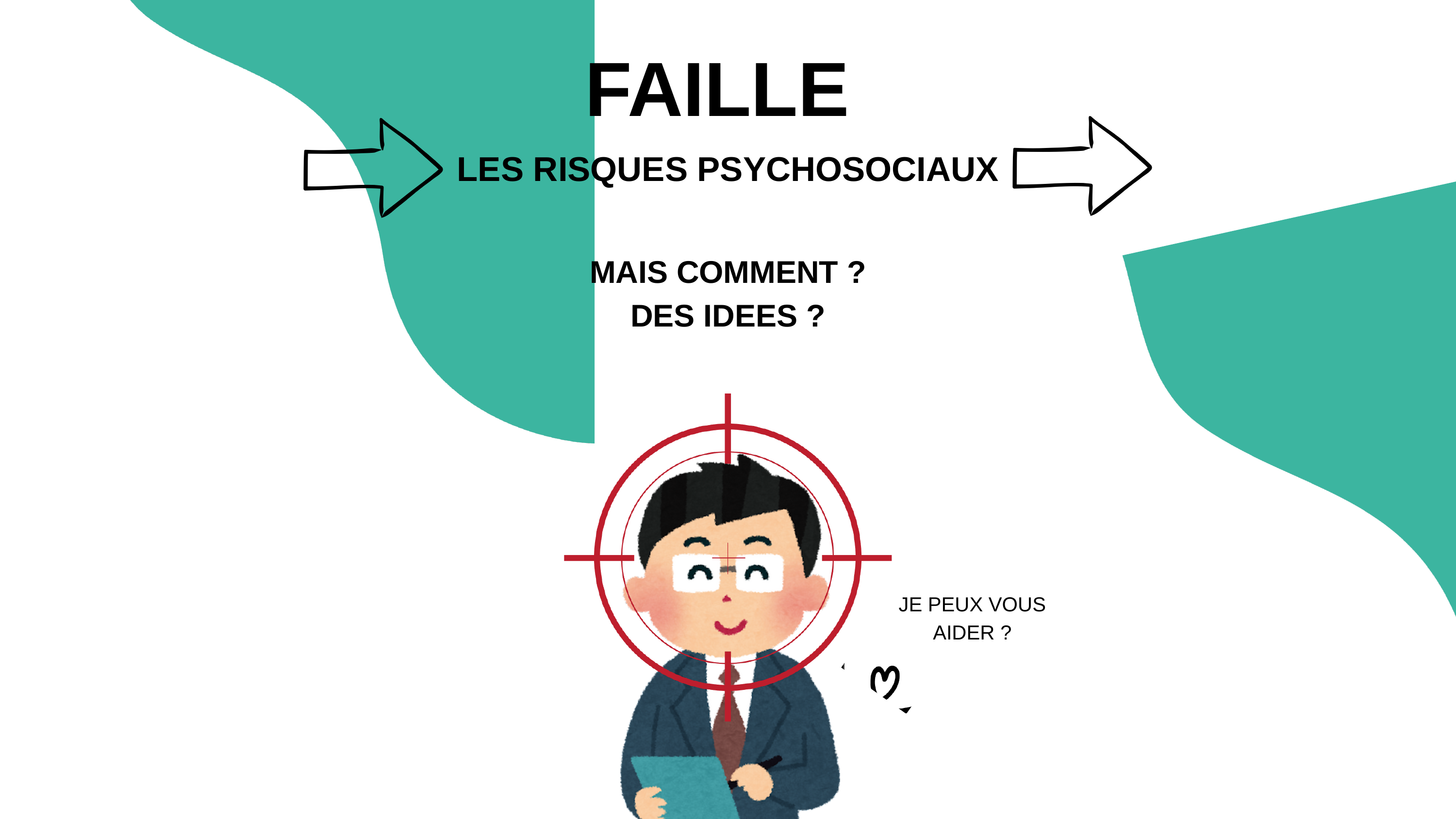

FAILLE

LES RISQUES PSYCHOSOCIAUX

MAIS COMMENT ?
DES IDEES ?

JE PEUX VOUS AIDER ?